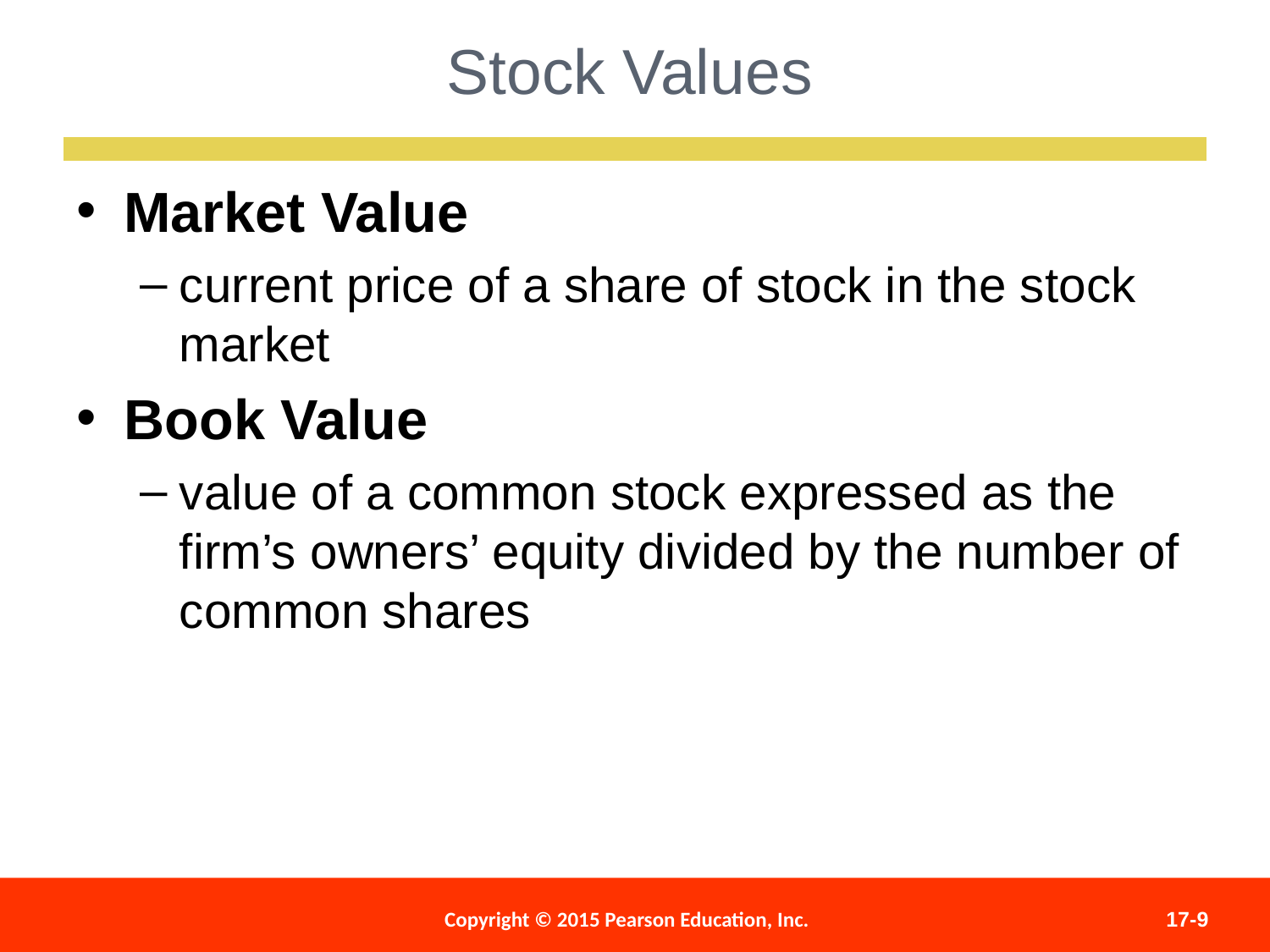

Stock Values
Market Value
current price of a share of stock in the stock market
Book Value
value of a common stock expressed as the firm’s owners’ equity divided by the number of common shares